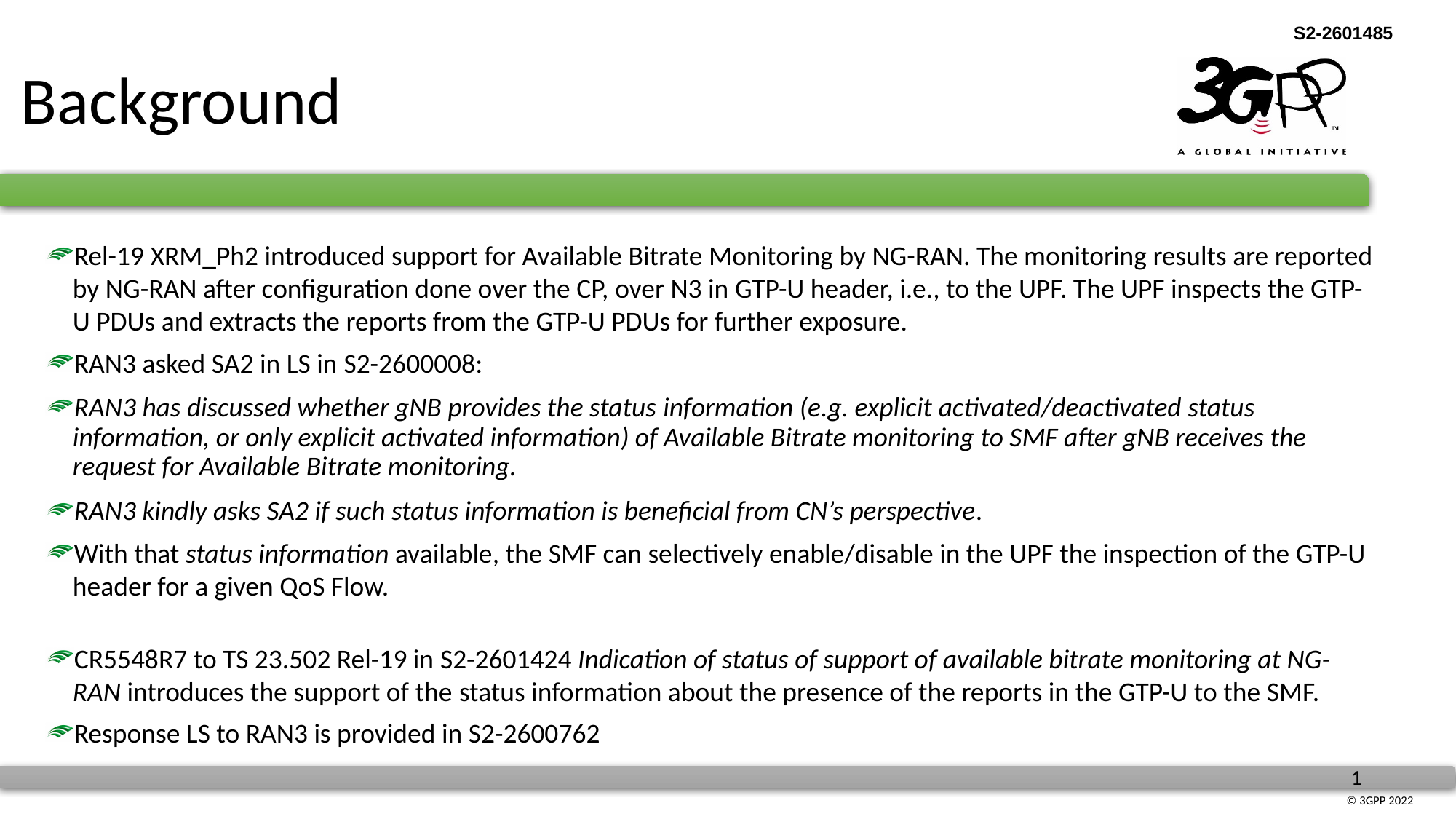

S2-2601485
# Background
Rel-19 XRM_Ph2 introduced support for Available Bitrate Monitoring by NG-RAN. The monitoring results are reported by NG-RAN after configuration done over the CP, over N3 in GTP-U header, i.e., to the UPF. The UPF inspects the GTP-U PDUs and extracts the reports from the GTP-U PDUs for further exposure.
RAN3 asked SA2 in LS in S2-2600008:
RAN3 has discussed whether gNB provides the status information (e.g. explicit activated/deactivated status information, or only explicit activated information) of Available Bitrate monitoring to SMF after gNB receives the request for Available Bitrate monitoring.
RAN3 kindly asks SA2 if such status information is beneficial from CN’s perspective.
With that status information available, the SMF can selectively enable/disable in the UPF the inspection of the GTP-U header for a given QoS Flow.

CR5548R7 to TS 23.502 Rel-19 in S2-2601424 Indication of status of support of available bitrate monitoring at NG-RAN introduces the support of the status information about the presence of the reports in the GTP-U to the SMF.
Response LS to RAN3 is provided in S2-2600762